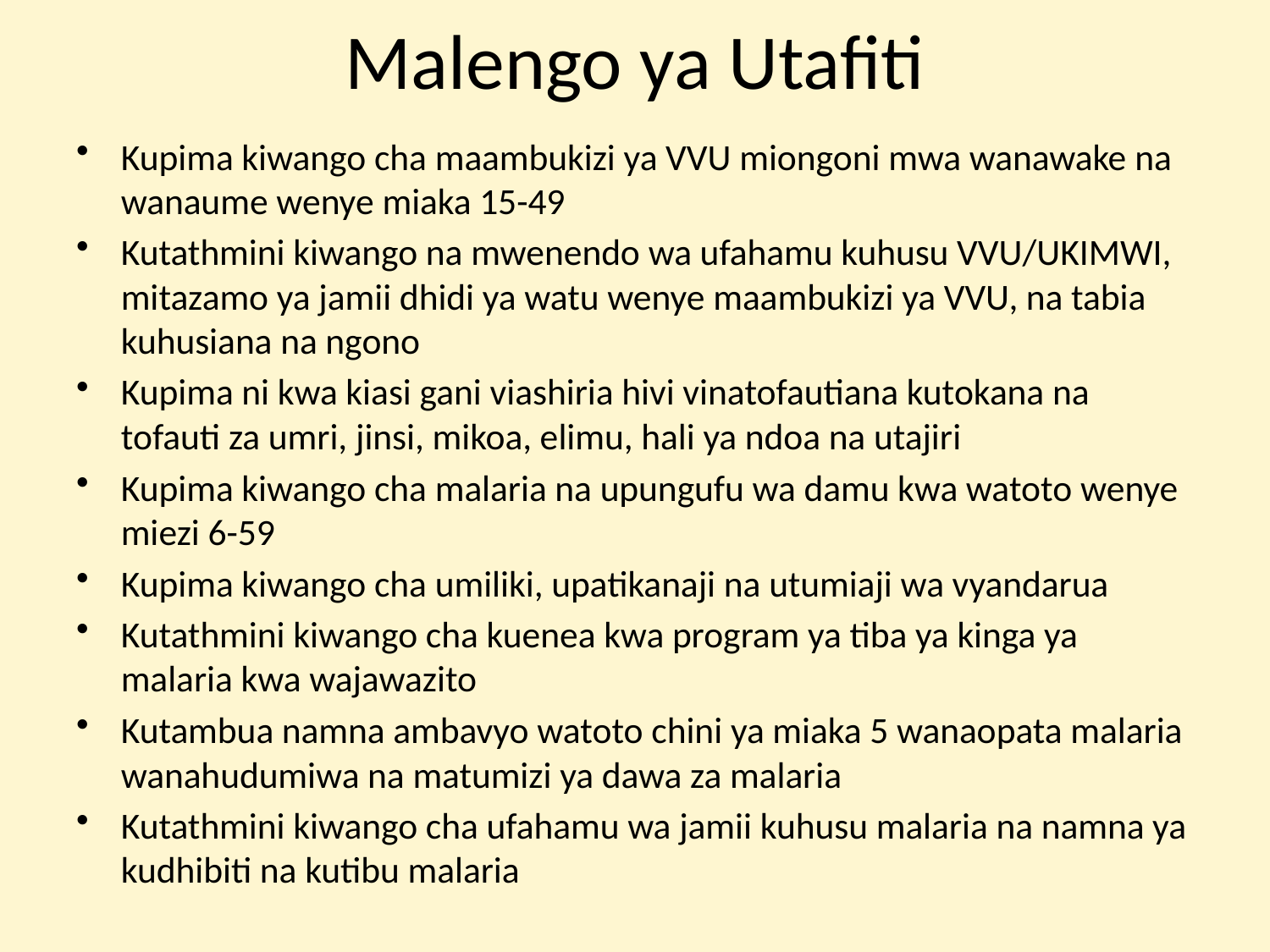

# Malengo ya Utafiti
Kupima kiwango cha maambukizi ya VVU miongoni mwa wanawake na wanaume wenye miaka 15-49
Kutathmini kiwango na mwenendo wa ufahamu kuhusu VVU/UKIMWI, mitazamo ya jamii dhidi ya watu wenye maambukizi ya VVU, na tabia kuhusiana na ngono
Kupima ni kwa kiasi gani viashiria hivi vinatofautiana kutokana na tofauti za umri, jinsi, mikoa, elimu, hali ya ndoa na utajiri
Kupima kiwango cha malaria na upungufu wa damu kwa watoto wenye miezi 6-59
Kupima kiwango cha umiliki, upatikanaji na utumiaji wa vyandarua
Kutathmini kiwango cha kuenea kwa program ya tiba ya kinga ya malaria kwa wajawazito
Kutambua namna ambavyo watoto chini ya miaka 5 wanaopata malaria wanahudumiwa na matumizi ya dawa za malaria
Kutathmini kiwango cha ufahamu wa jamii kuhusu malaria na namna ya kudhibiti na kutibu malaria